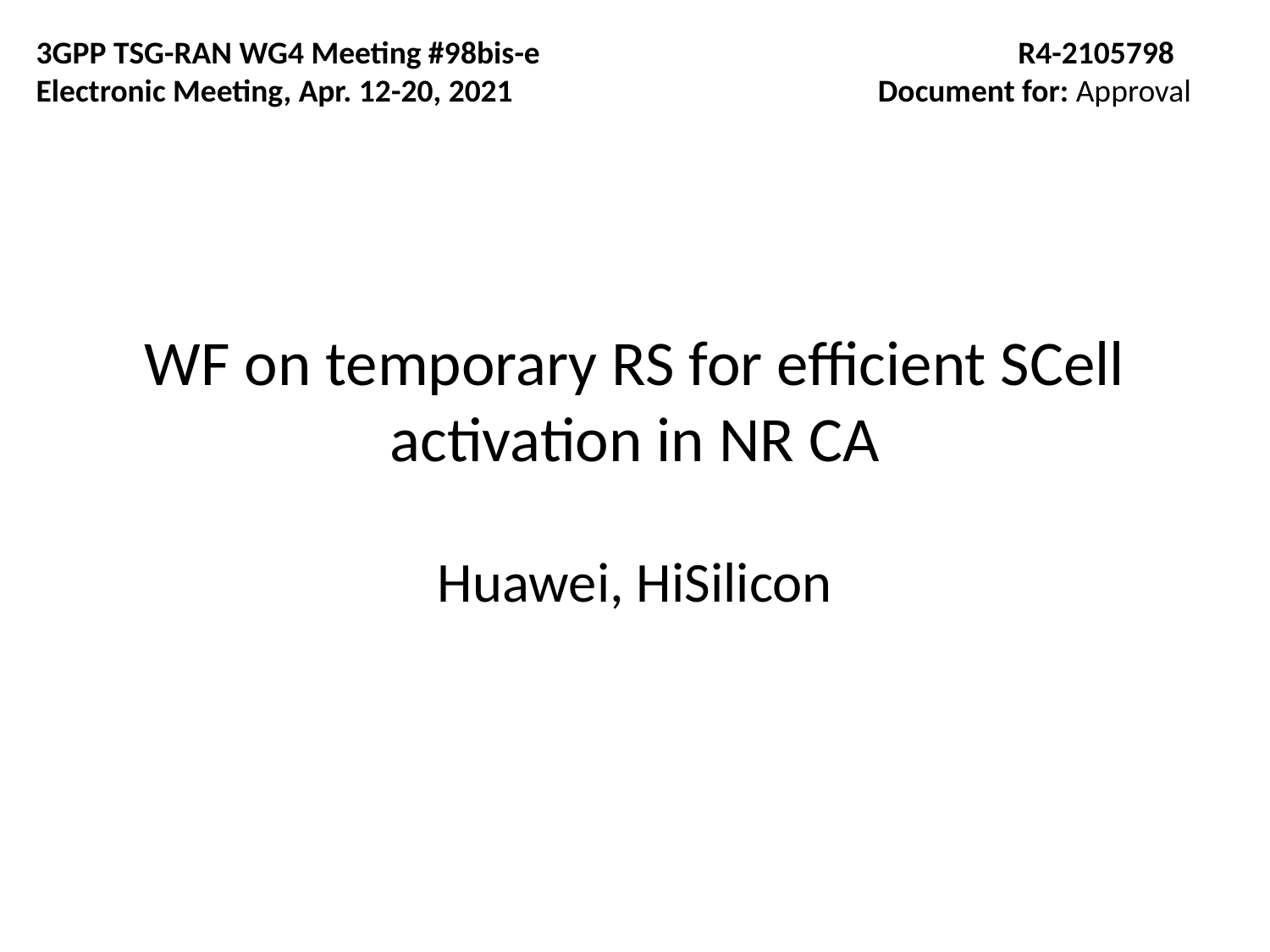

3GPP TSG-RAN WG4 Meeting #98bis-e
Electronic Meeting, Apr. 12-20, 2021

R4-2105798
       Document for: Approval
# WF on temporary RS for efficient SCell activation in NR CA
Huawei, HiSilicon